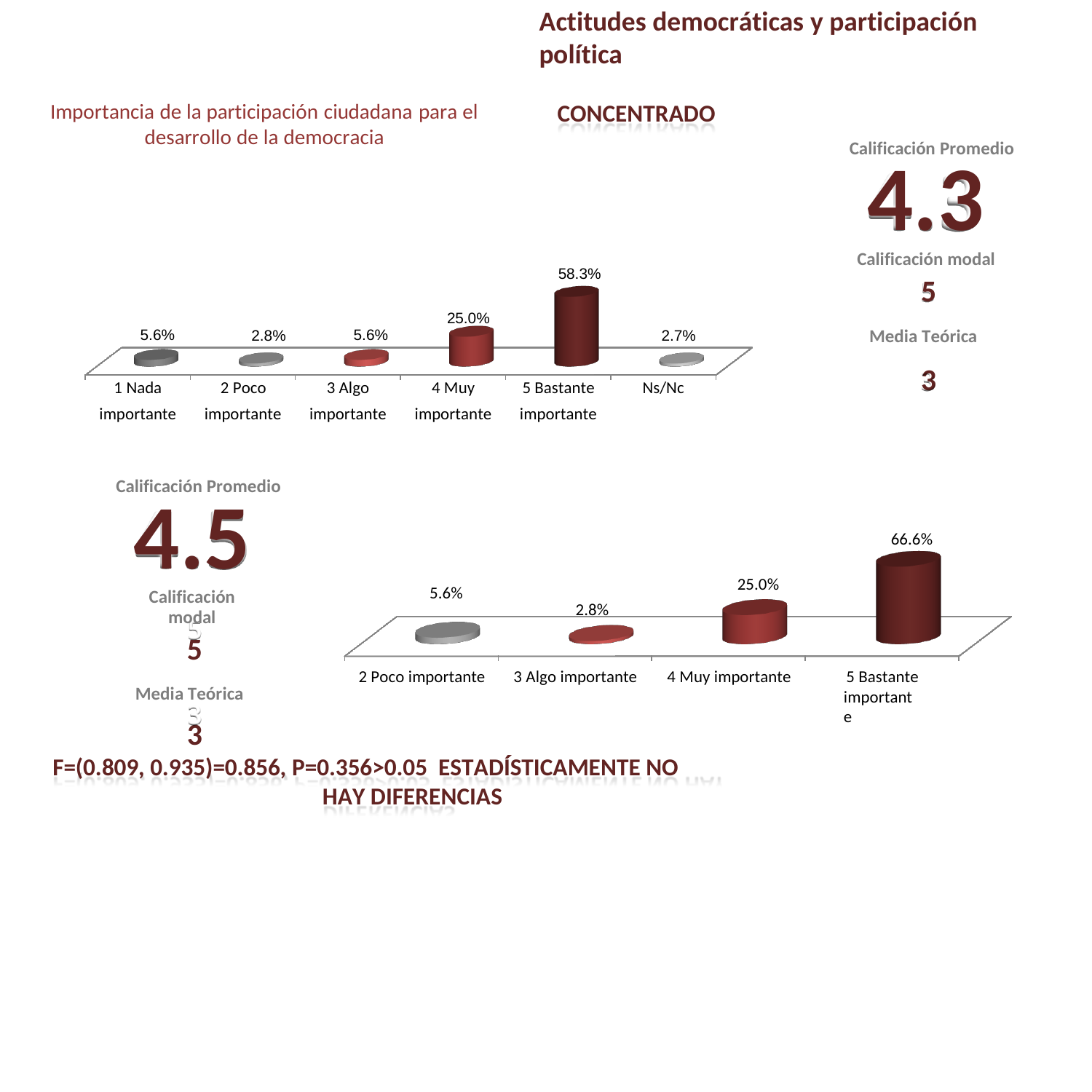

Actitudes democráticas y participación política
CONCENTRADO
Importancia de la participación ciudadana para el
desarrollo de la democracia

Calificación Promedio
4.3
Calificación modal
5

Media Teórica

58.3%
25.0%
5.6%
5.6%
2.8%
2.7%

3

| 1 Nada | 2 Poco | 3 Algo | 4 Muy | 5 Bastante | Ns/Nc |
| --- | --- | --- | --- | --- | --- |
| importante | importante | importante | importante | importante |  |

Calificación Promedio
4.5
Calificación modal
5

Media Teórica

3

66.6%
25.0%
5.6%
2.8%

5 Bastante importante
2 Poco importante
3 Algo importante
4 Muy importante

F=(0.809, 0.935)=0.856, P=0.356>0.05  ESTADÍSTICAMENTE NO HAY DIFERENCIAS